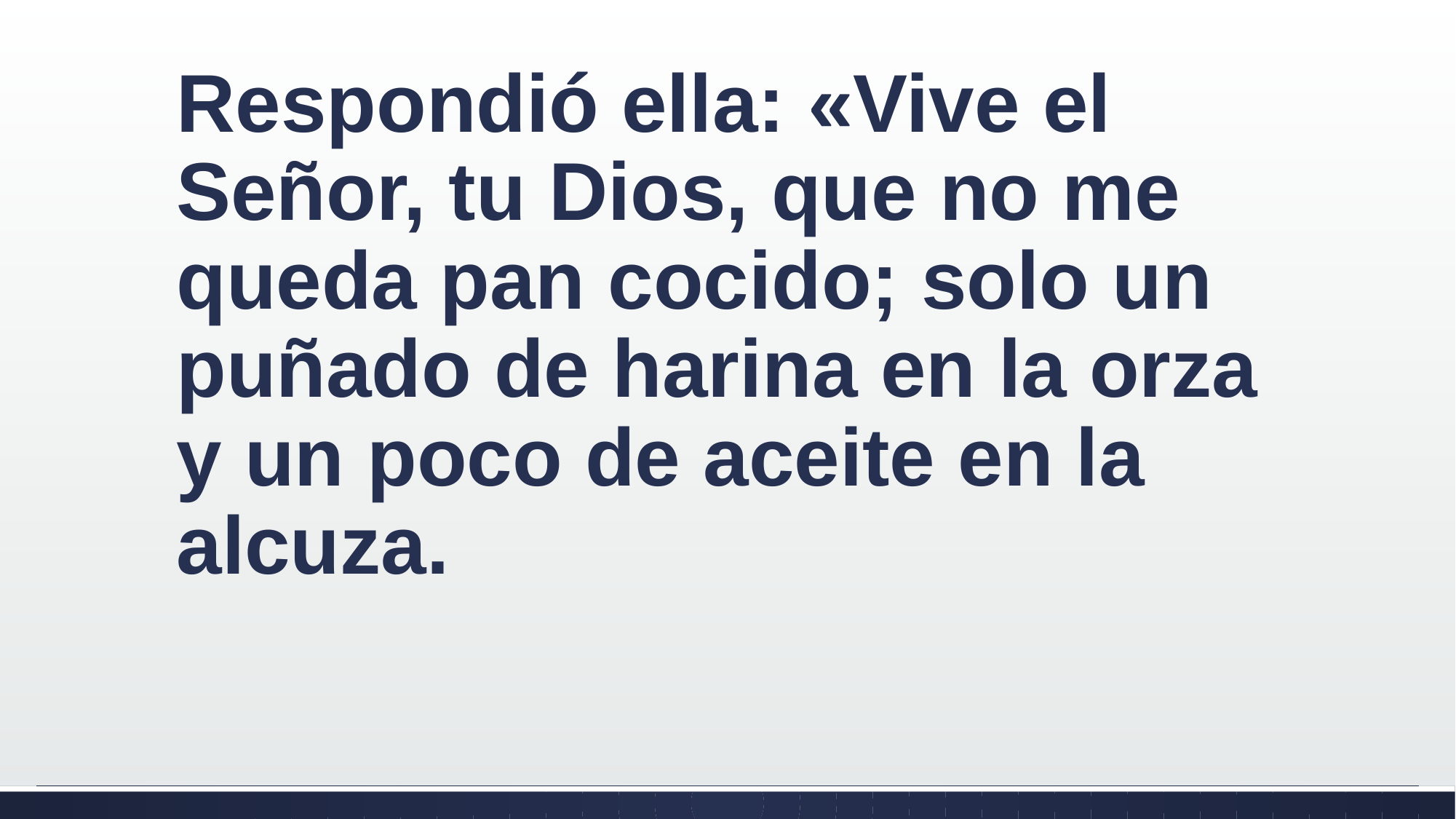

#
Respondió ella: «Vive el Señor, tu Dios, que no me queda pan cocido; solo un puñado de harina en la orza y un poco de aceite en la alcuza.